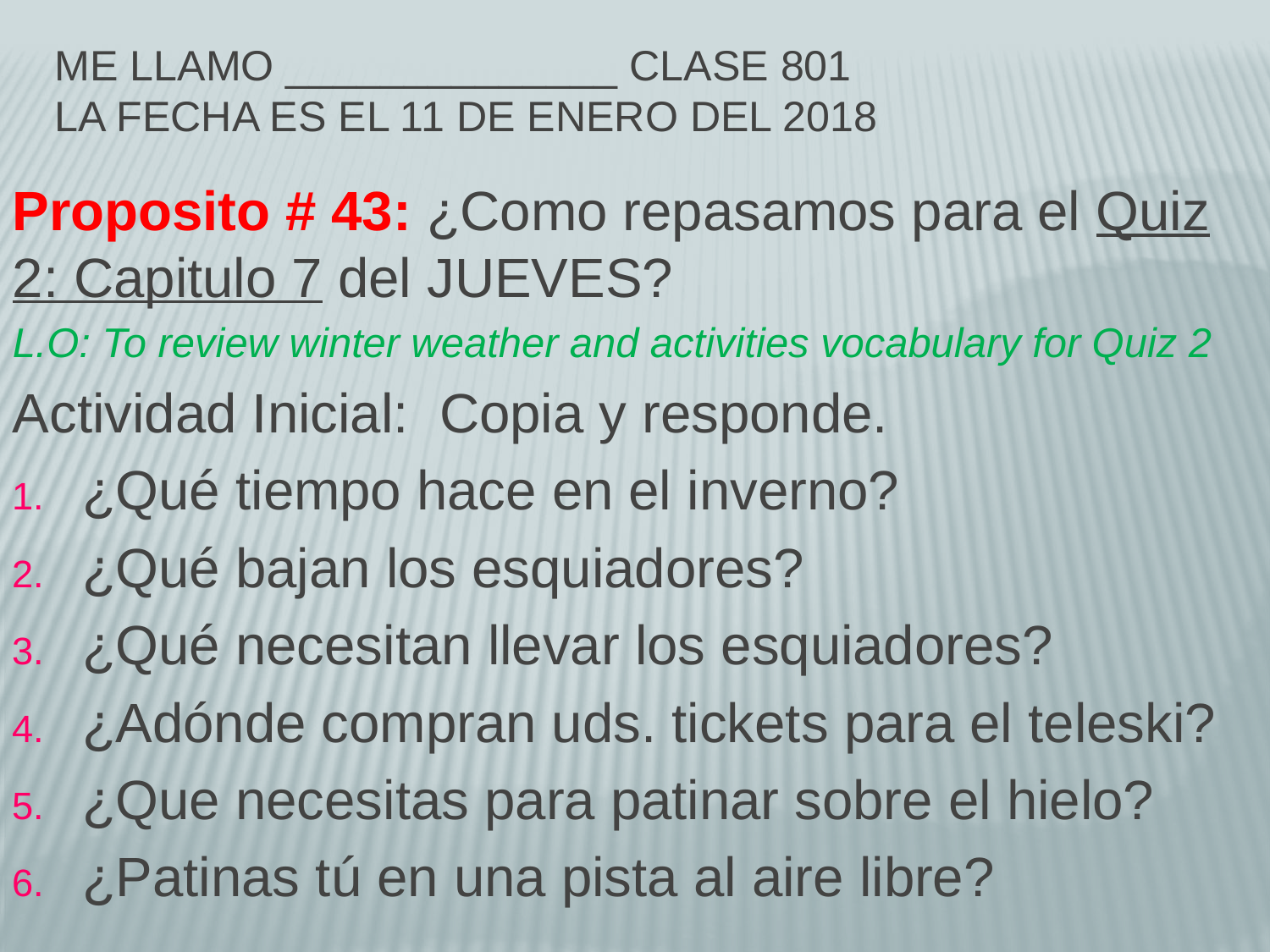

Me llamo ______________ Clase 801
La fecha es el 11 de ENERO del 2018
Proposito # 43: ¿Como repasamos para el Quiz 2: Capitulo 7 del JUEVES?
L.O: To review winter weather and activities vocabulary for Quiz 2
Actividad Inicial:  Copia y responde.
¿Qué tiempo hace en el inverno?
¿Qué bajan los esquiadores?
¿Qué necesitan llevar los esquiadores?
¿Adónde compran uds. tickets para el teleski?
¿Que necesitas para patinar sobre el hielo?
¿Patinas tú en una pista al aire libre?